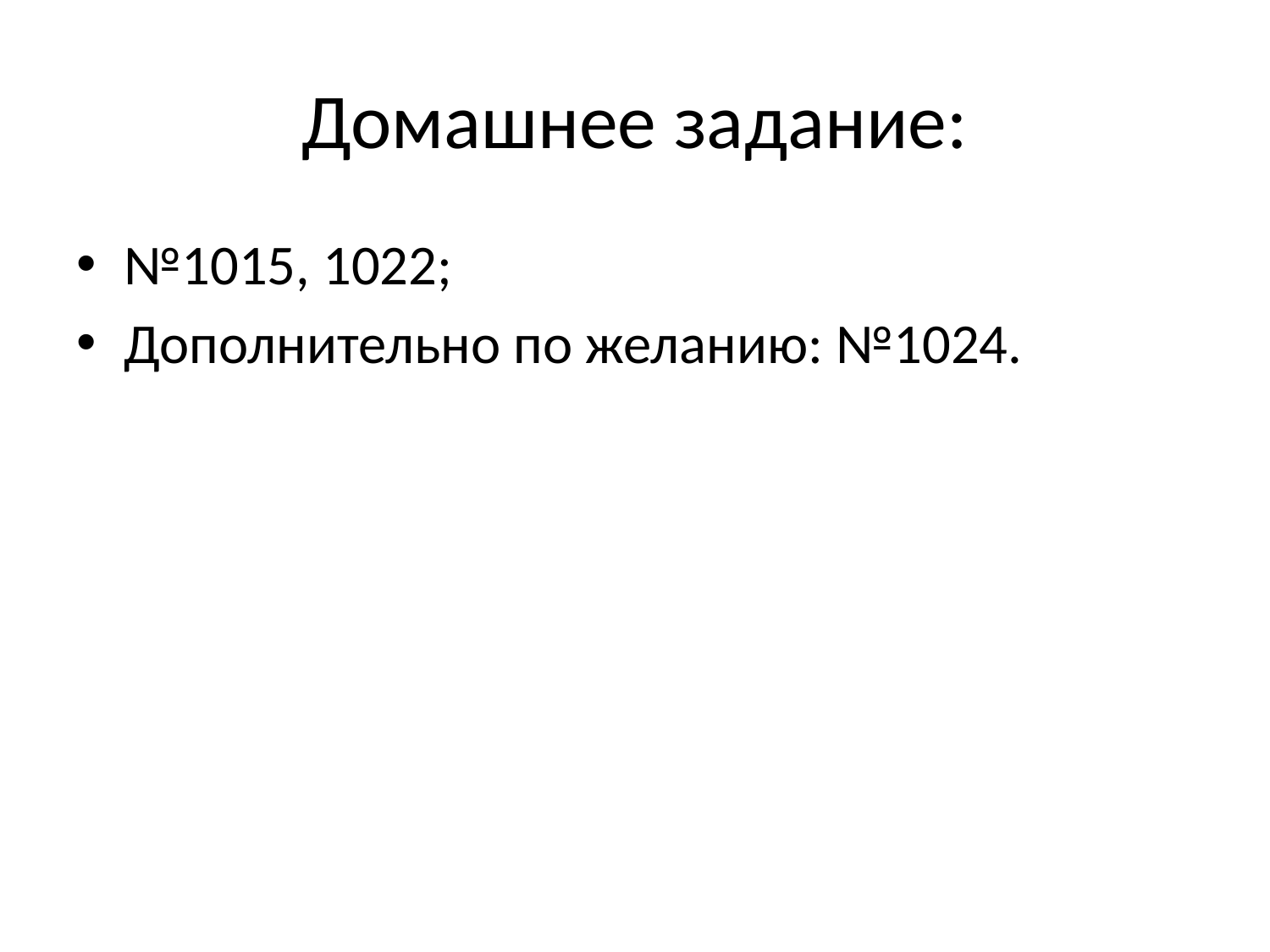

# Домашнее задание:
№1015, 1022;
Дополнительно по желанию: №1024.